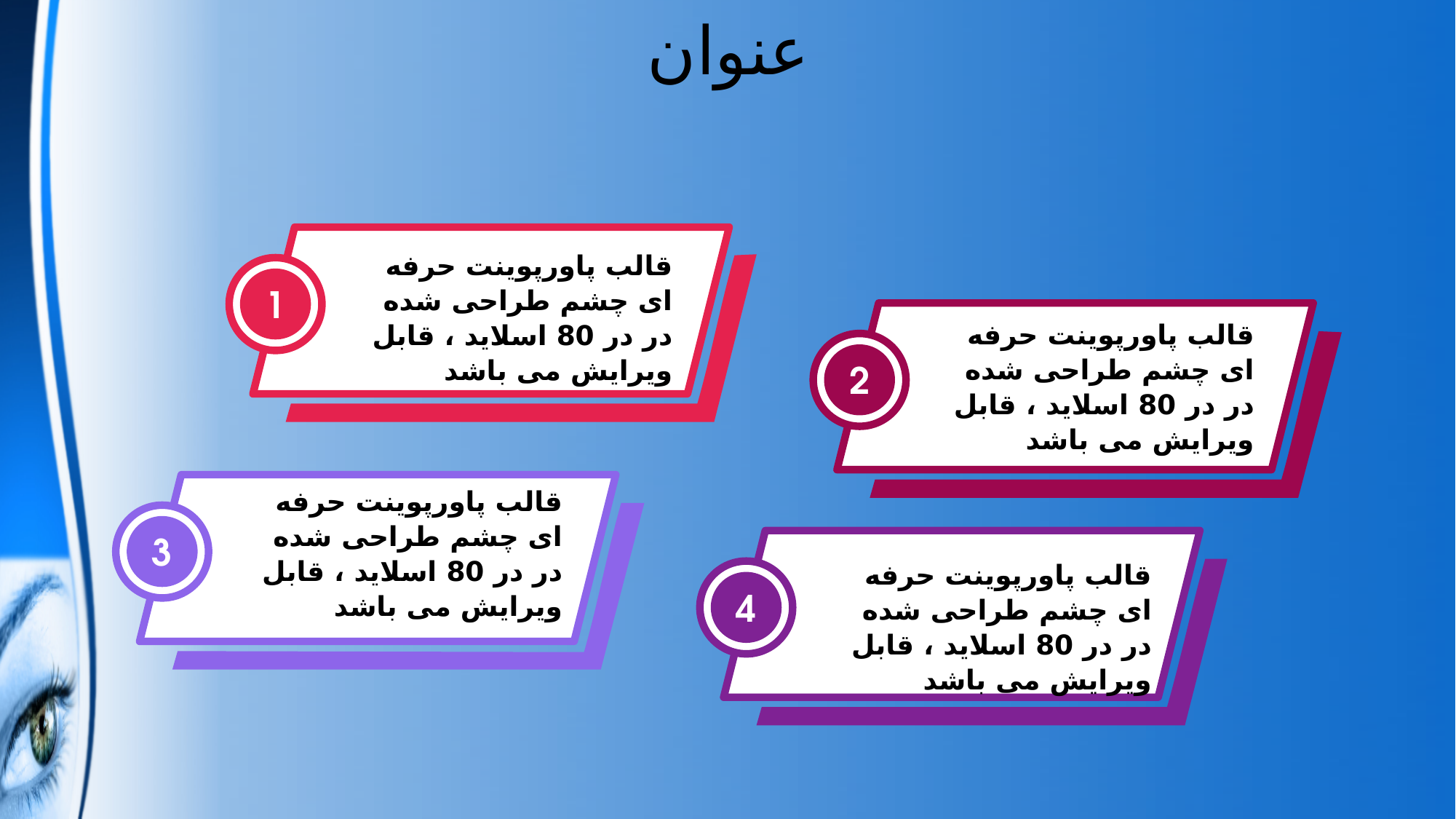

عنوان

قالب پاورپوينت حرفه ای چشم طراحی شده در در 80 اسلاید ، قابل ویرایش می باشد

1

قالب پاورپوينت حرفه ای چشم طراحی شده در در 80 اسلاید ، قابل ویرایش می باشد

2

قالب پاورپوينت حرفه ای چشم طراحی شده در در 80 اسلاید ، قابل ویرایش می باشد

3

4
قالب پاورپوينت حرفه ای چشم طراحی شده در در 80 اسلاید ، قابل ویرایش می باشد